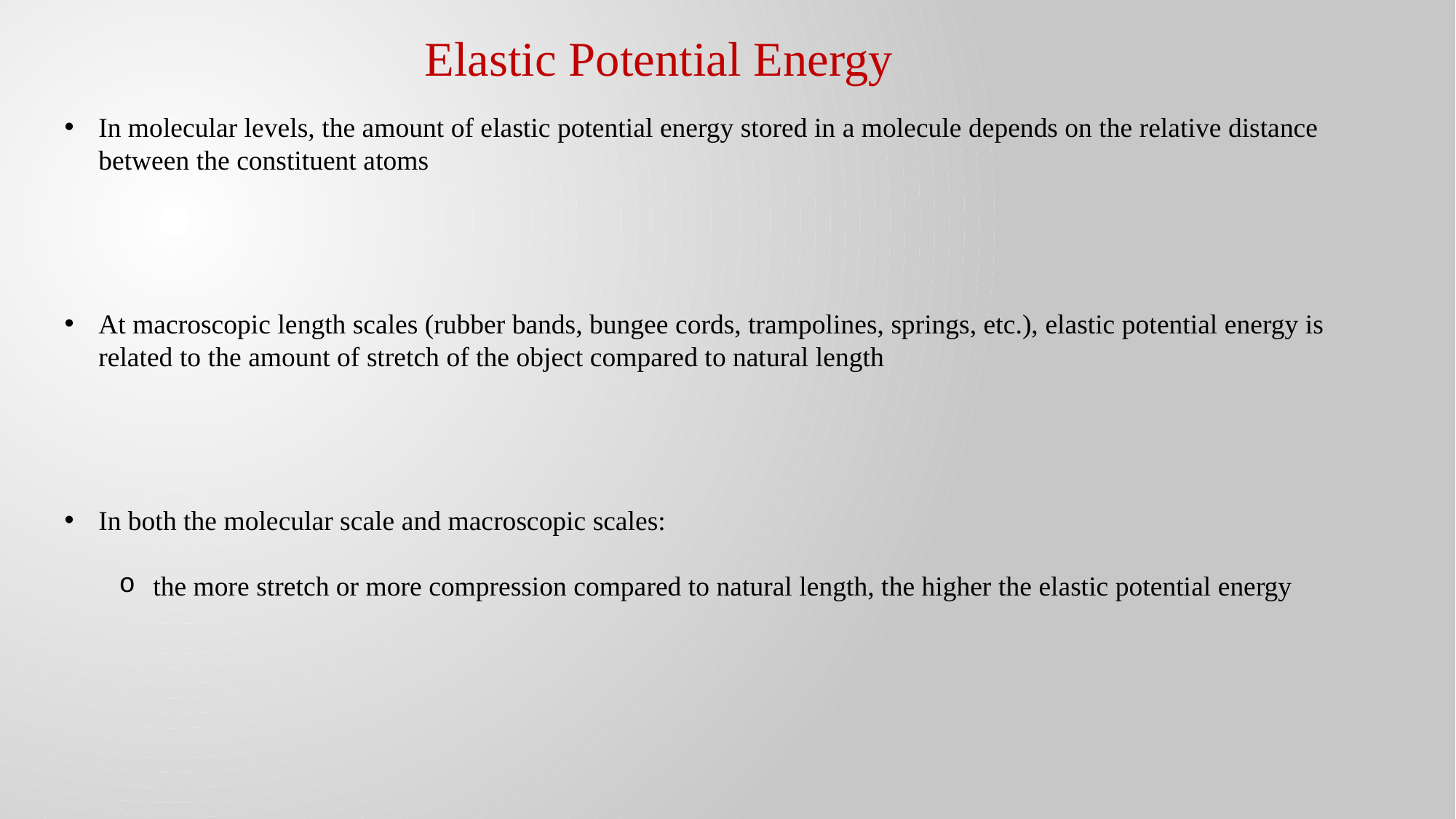

Elastic Potential Energy
In molecular levels, the amount of elastic potential energy stored in a molecule depends on the relative distance between the constituent atoms

At macroscopic length scales (rubber bands, bungee cords, trampolines, springs, etc.), elastic potential energy is related to the amount of stretch of the object compared to natural length

In both the molecular scale and macroscopic scales:

the more stretch or more compression compared to natural length, the higher the elastic potential energy